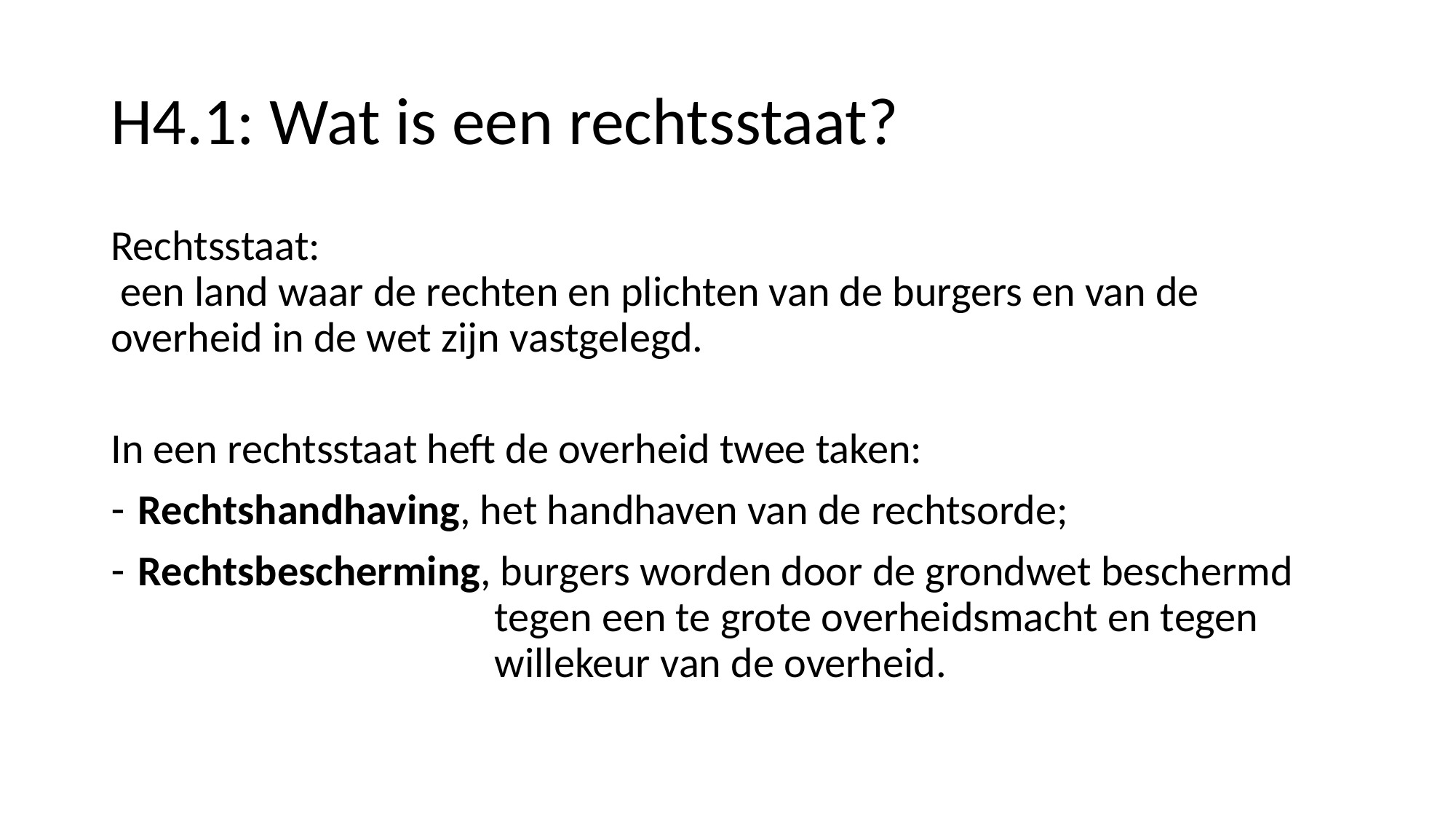

# H4.1: Wat is een rechtsstaat?
Rechtsstaat:
 een land waar de rechten en plichten van de burgers en van de overheid in de wet zijn vastgelegd.
In een rechtsstaat heft de overheid twee taken:
Rechtshandhaving, het handhaven van de rechtsorde;
Rechtsbescherming, burgers worden door de grondwet beschermd
                                     tegen een te grote overheidsmacht en tegen
                                     willekeur van de overheid.